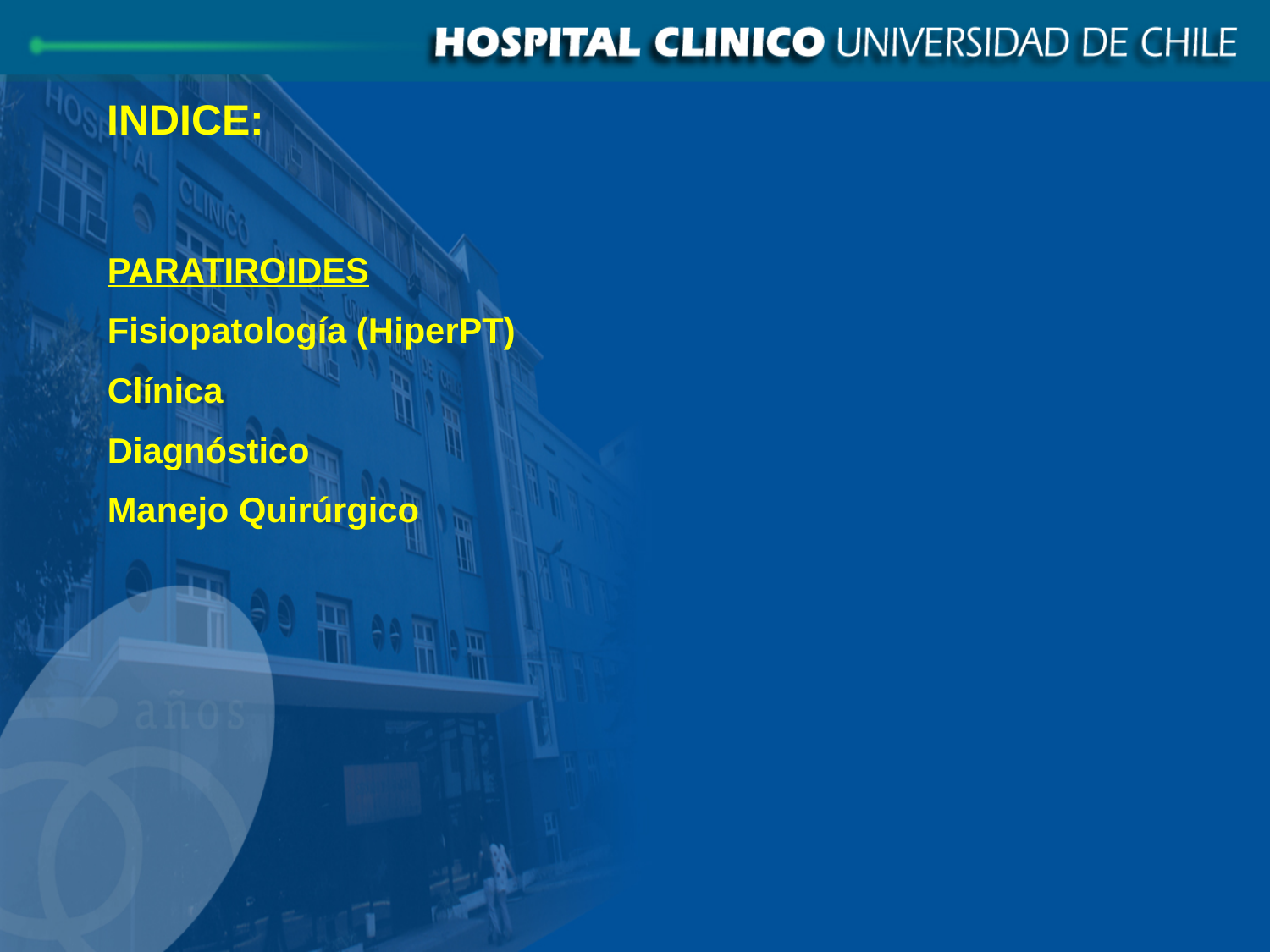

INDICE:

PARATIROIDES
Fisiopatología (HiperPT)
Clínica
Diagnóstico
Manejo Quirúrgico